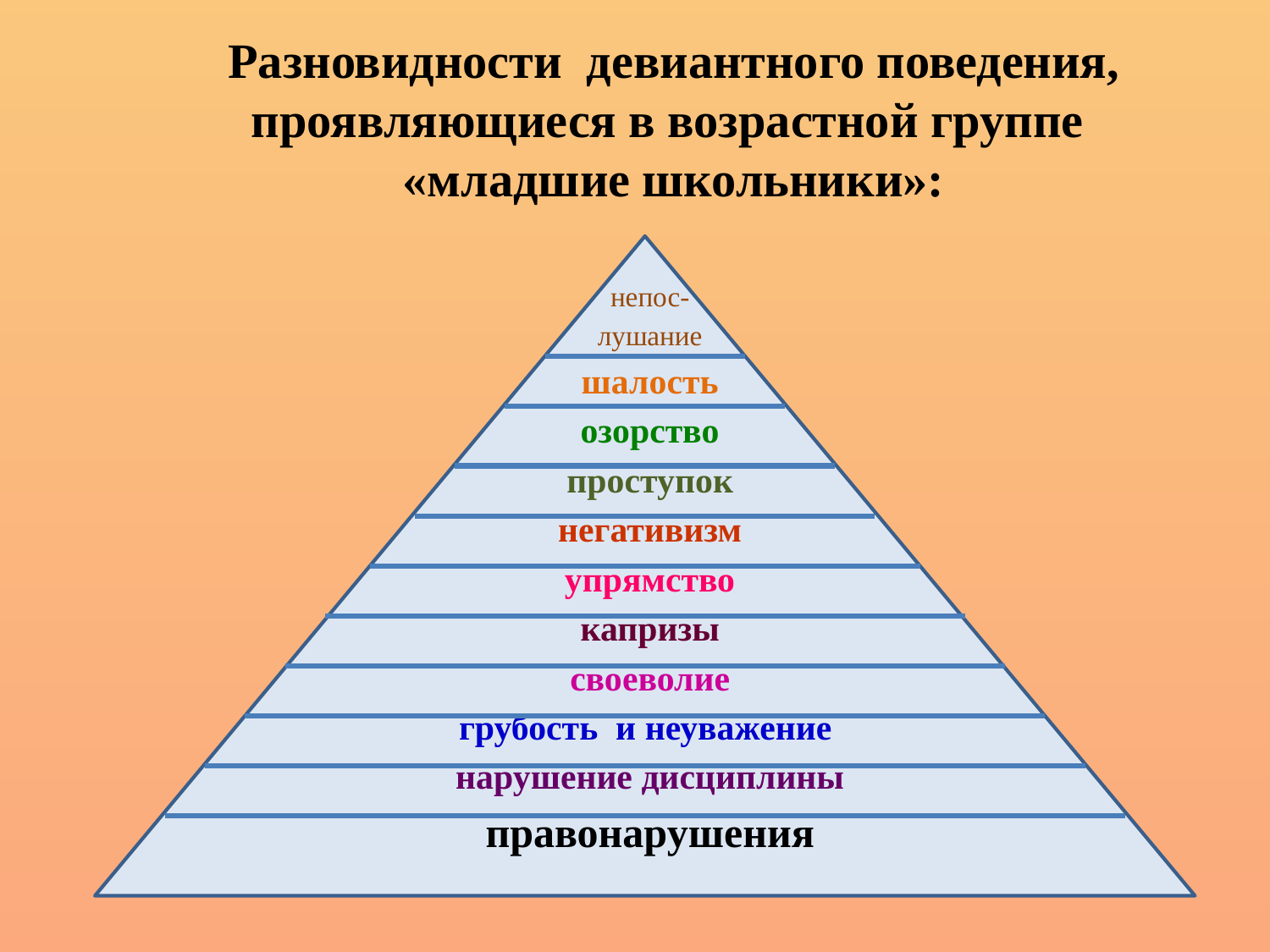

# Разновидности  девиантного поведения, проявляющиеся в возрастной группе «младшие школьники»:

непос-
лушание
шалость
озорство
проступок
негативизм
упрямство
капризы
своеволие
грубость  и неуважение
нарушение дисциплины
правонарушения